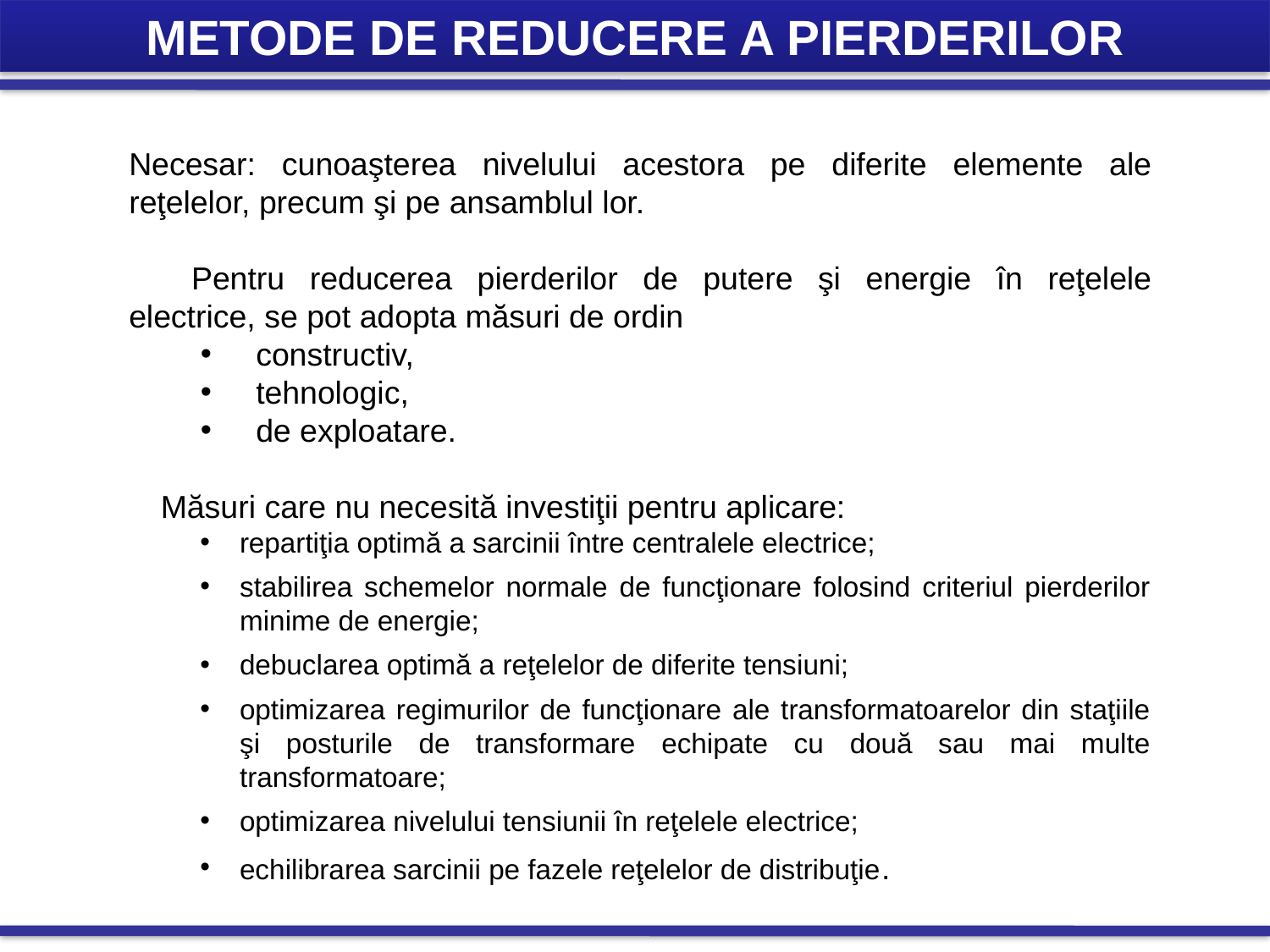

METODE DE REDUCERE A PIERDERILOR

Necesar: cunoaşterea nivelului acestora pe diferite elemente ale reţelelor, precum şi pe ansamblul lor.

Pentru reducerea pierderilor de putere şi energie în reţelele electrice, se pot adopta măsuri de ordin
constructiv,
tehnologic,
de exploatare.

	Măsuri care nu necesită investiţii pentru aplicare:
repartiţia optimă a sarcinii între centralele electrice;
stabilirea schemelor normale de funcţionare folosind criteriul pierderilor minime de energie;
debuclarea optimă a reţelelor de diferite tensiuni;
optimizarea regimurilor de funcţionare ale transformatoarelor din staţiile şi posturile de transformare echipate cu două sau mai multe transformatoare;
optimizarea nivelului tensiunii în reţelele electrice;
echilibrarea sarcinii pe fazele reţelelor de distribuţie.